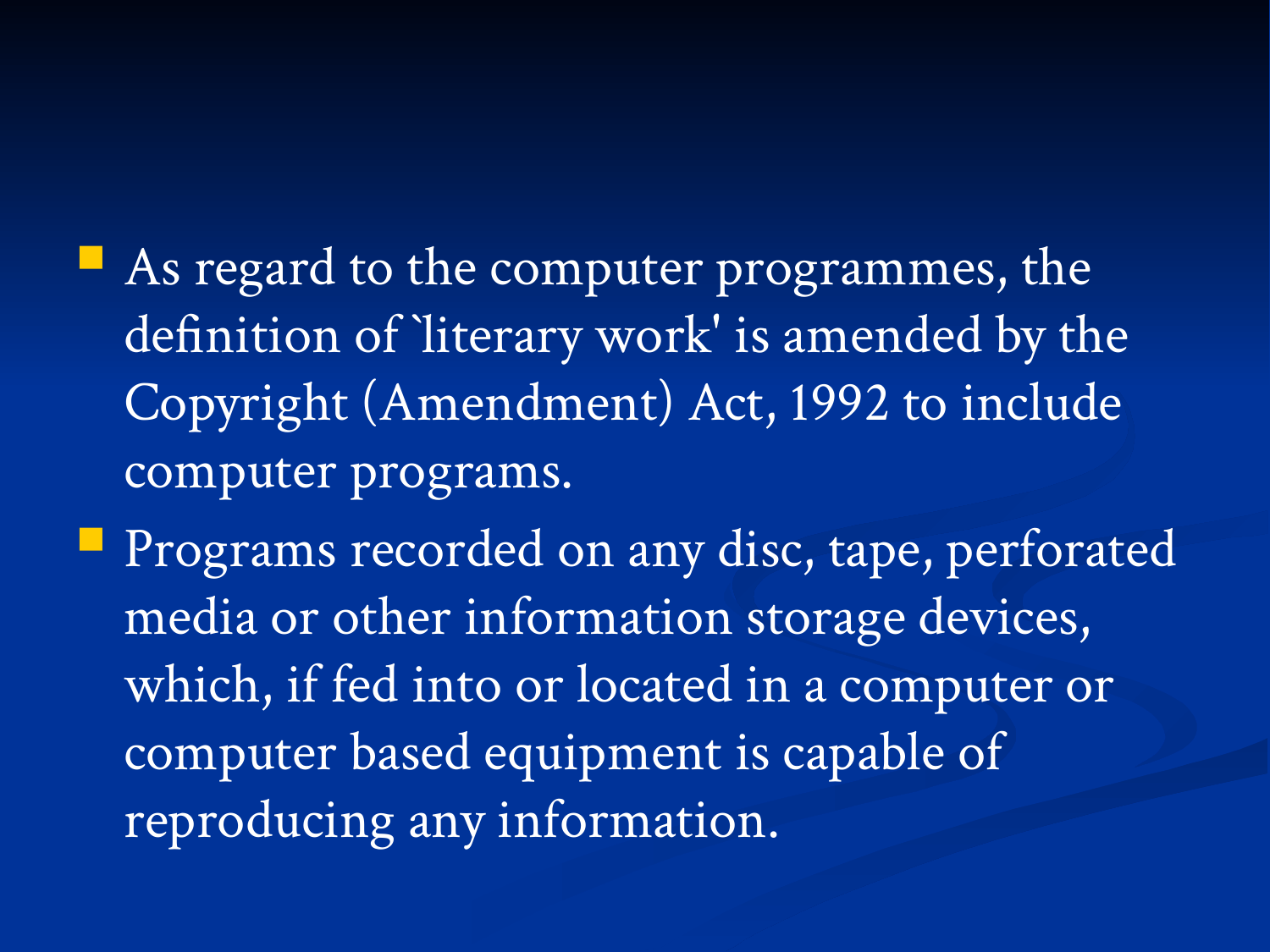

#
As regard to the computer programmes, the definition of `literary work' is amended by the Copyright (Amendment) Act, 1992 to include computer programs.
Programs recorded on any disc, tape, perforated media or other information storage devices, which, if fed into or located in a computer or computer based equipment is capable of reproducing any information.